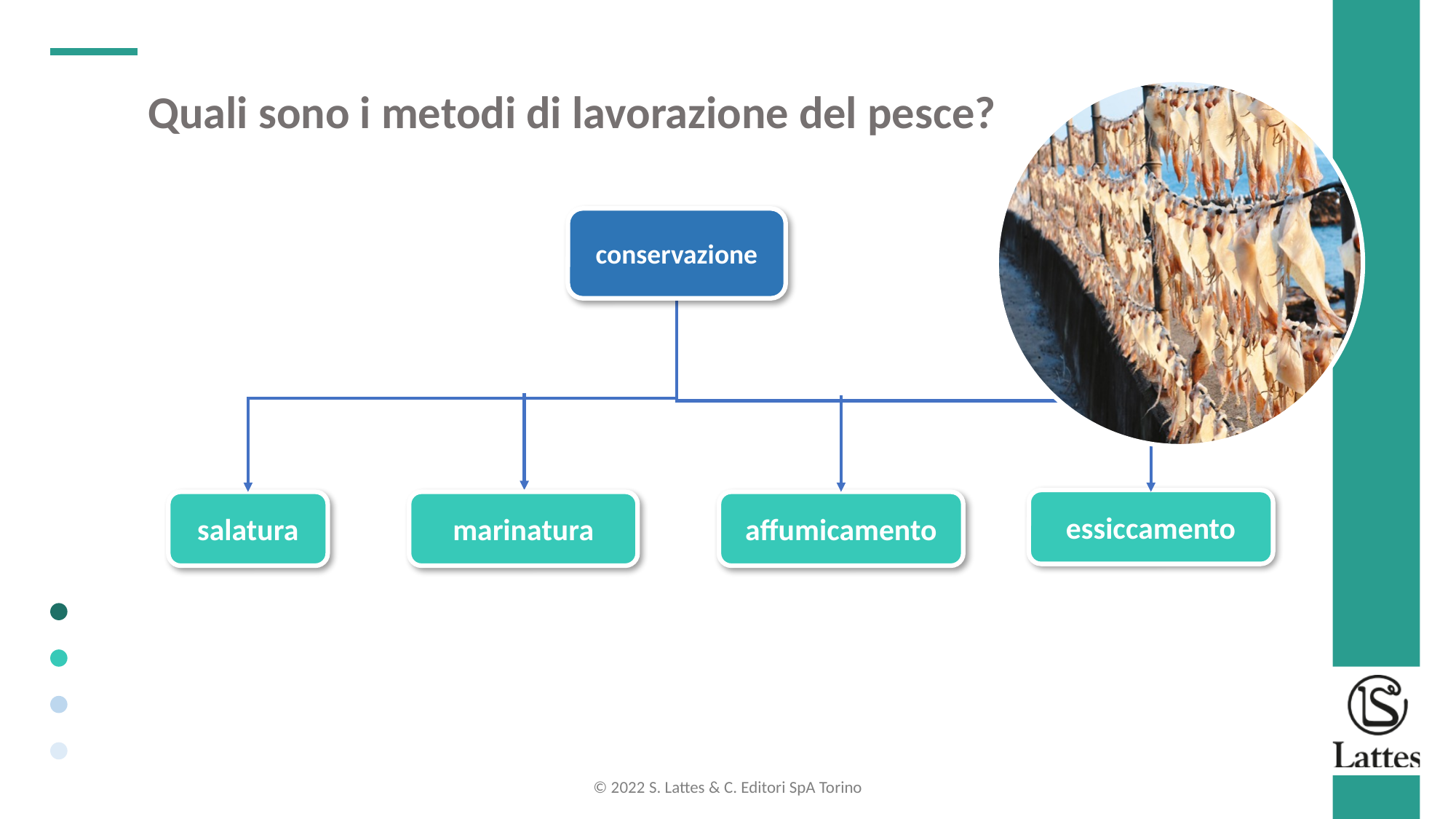

Quali sono i metodi di lavorazione del pesce?

conservazione
essiccamento
salatura
marinatura
affumicamento